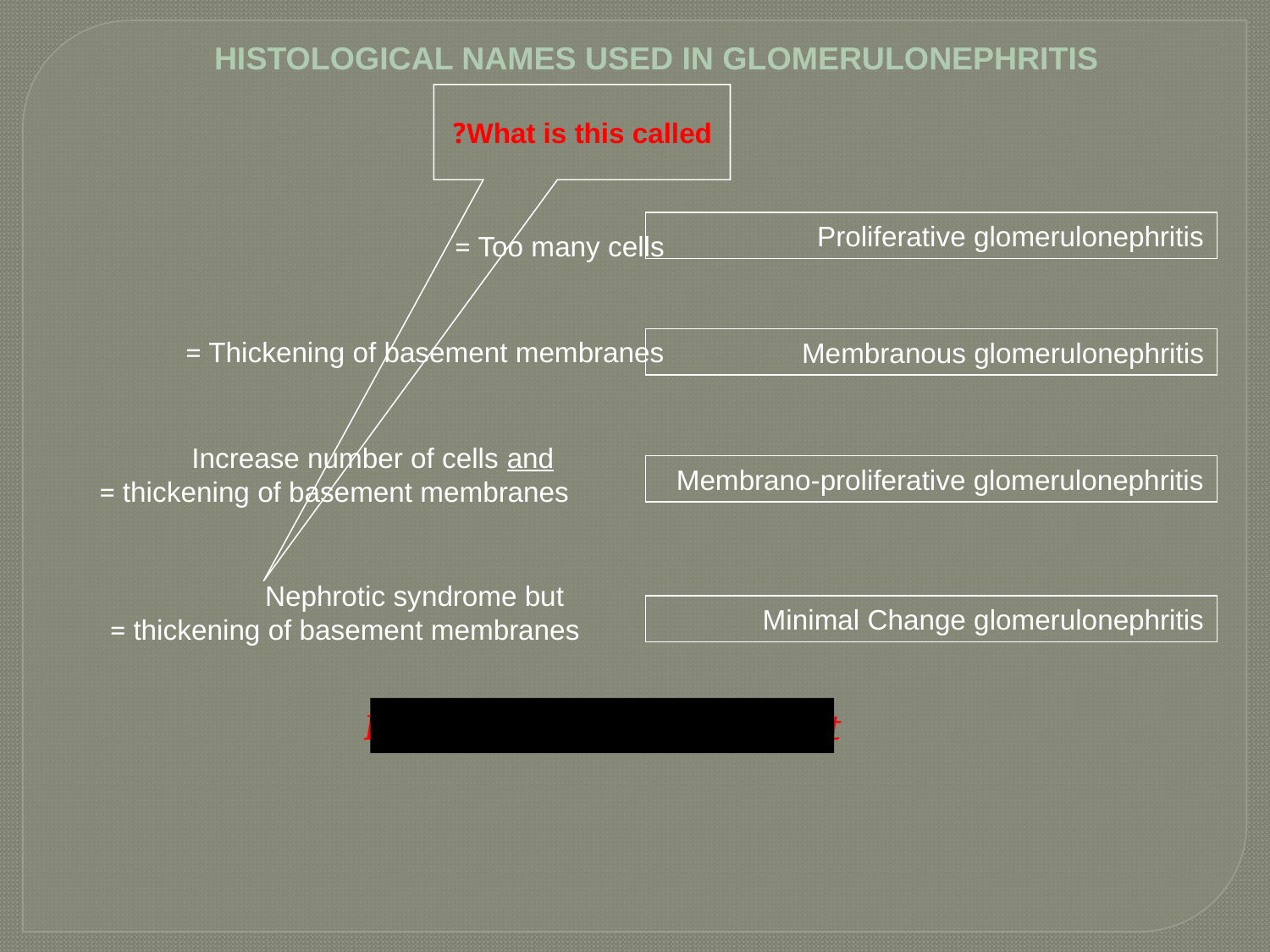

HISTOLOGICAL NAMES USED IN GLOMERULONEPHRITIS
What is this called?

Proliferative glomerulonephritis
Too many cells =
Thickening of basement membranes =
Membranous glomerulonephritis
Increase number of cells and
thickening of basement membranes =
Membrano-proliferative glomerulonephritis
Nephrotic syndrome but
thickening of basement membranes =
Minimal Change glomerulonephritis
Left click  anywhere to find out